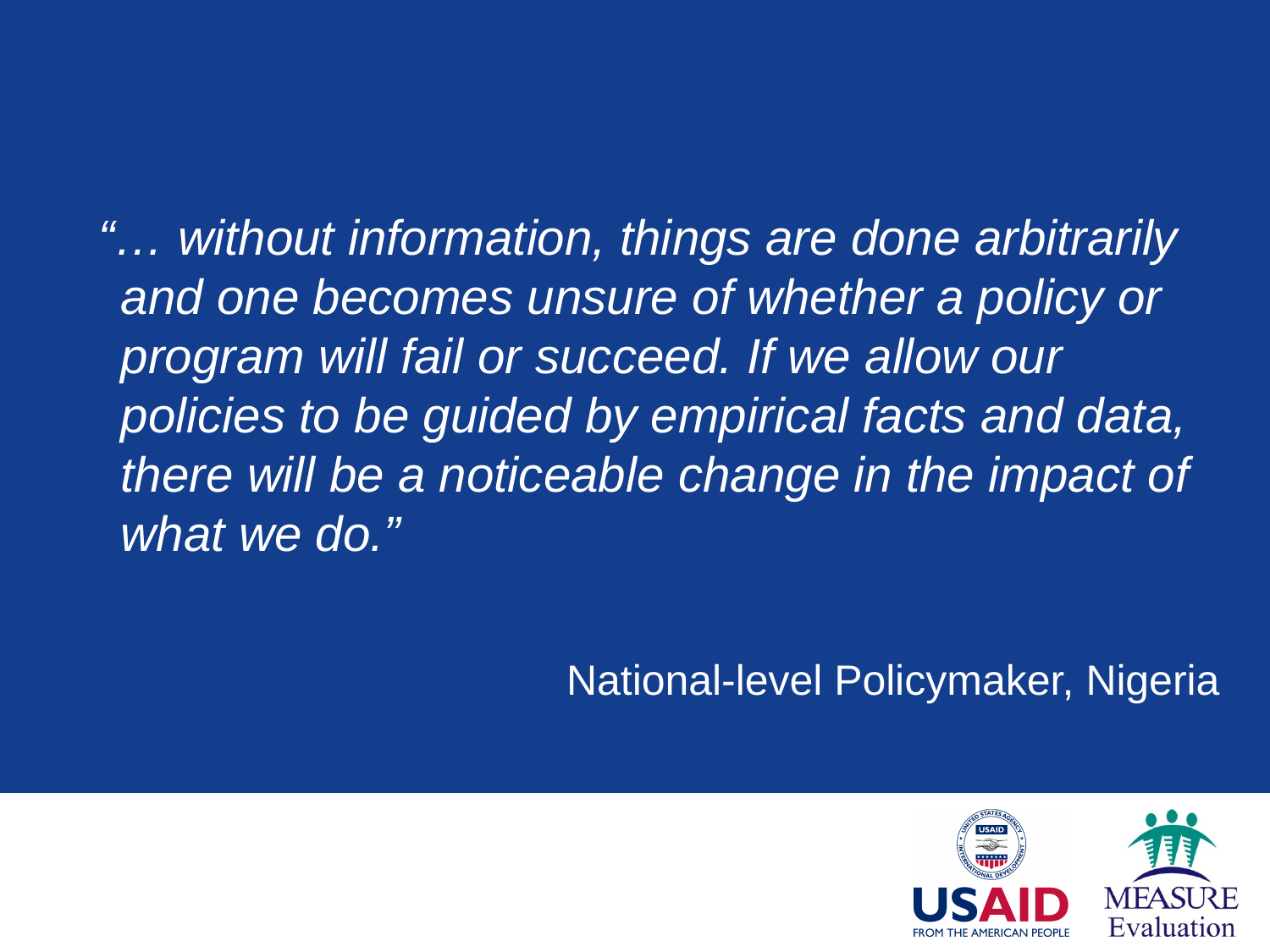

“… without information, things are done arbitrarily and one becomes unsure of whether a policy or program will fail or succeed. If we allow our policies to be guided by empirical facts and data, there will be a noticeable change in the impact of what we do.”

    National-level Policymaker, Nigeria